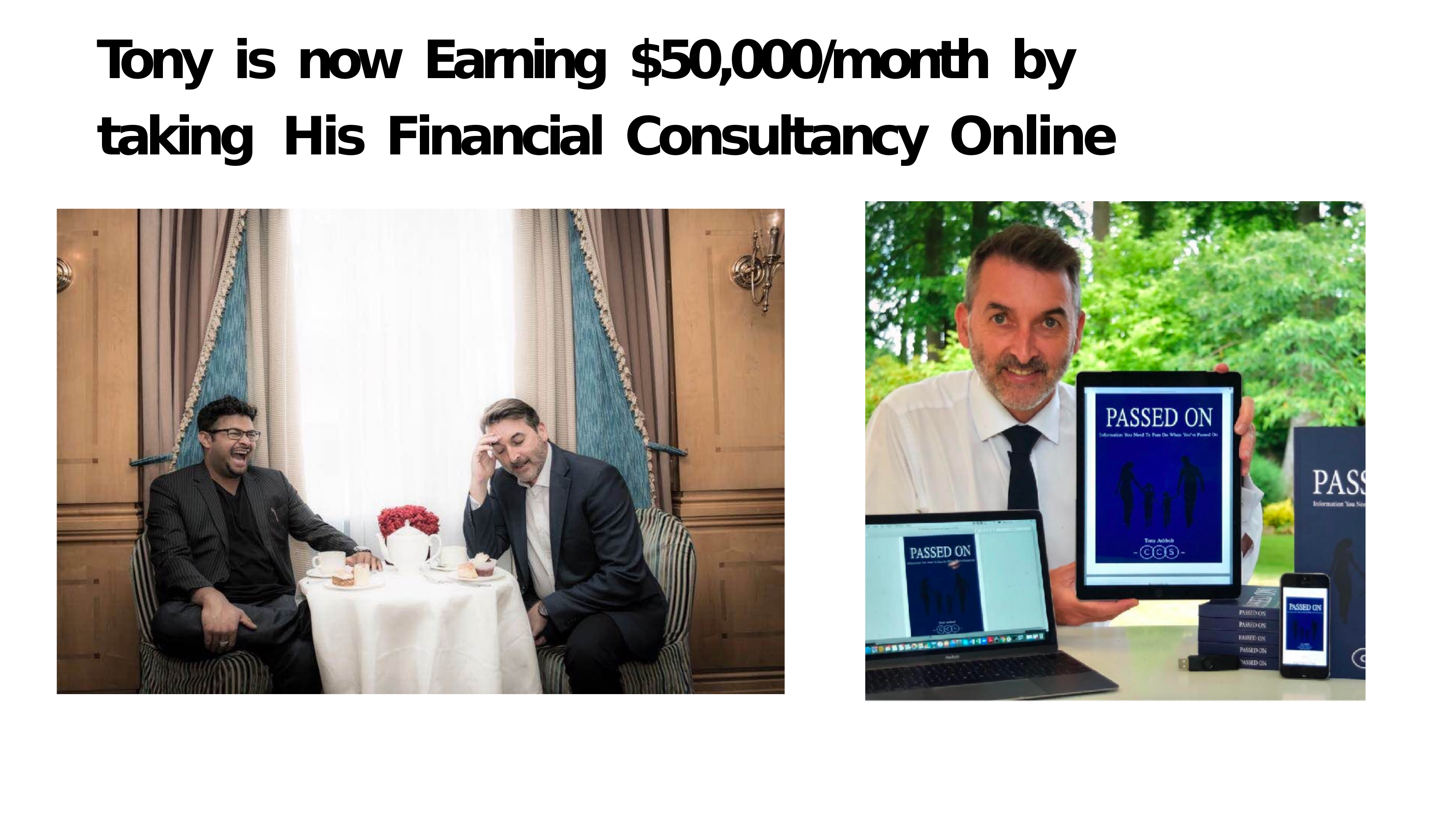

# Tony is now Earning $50,000/month by taking  His Financial Consultancy Online